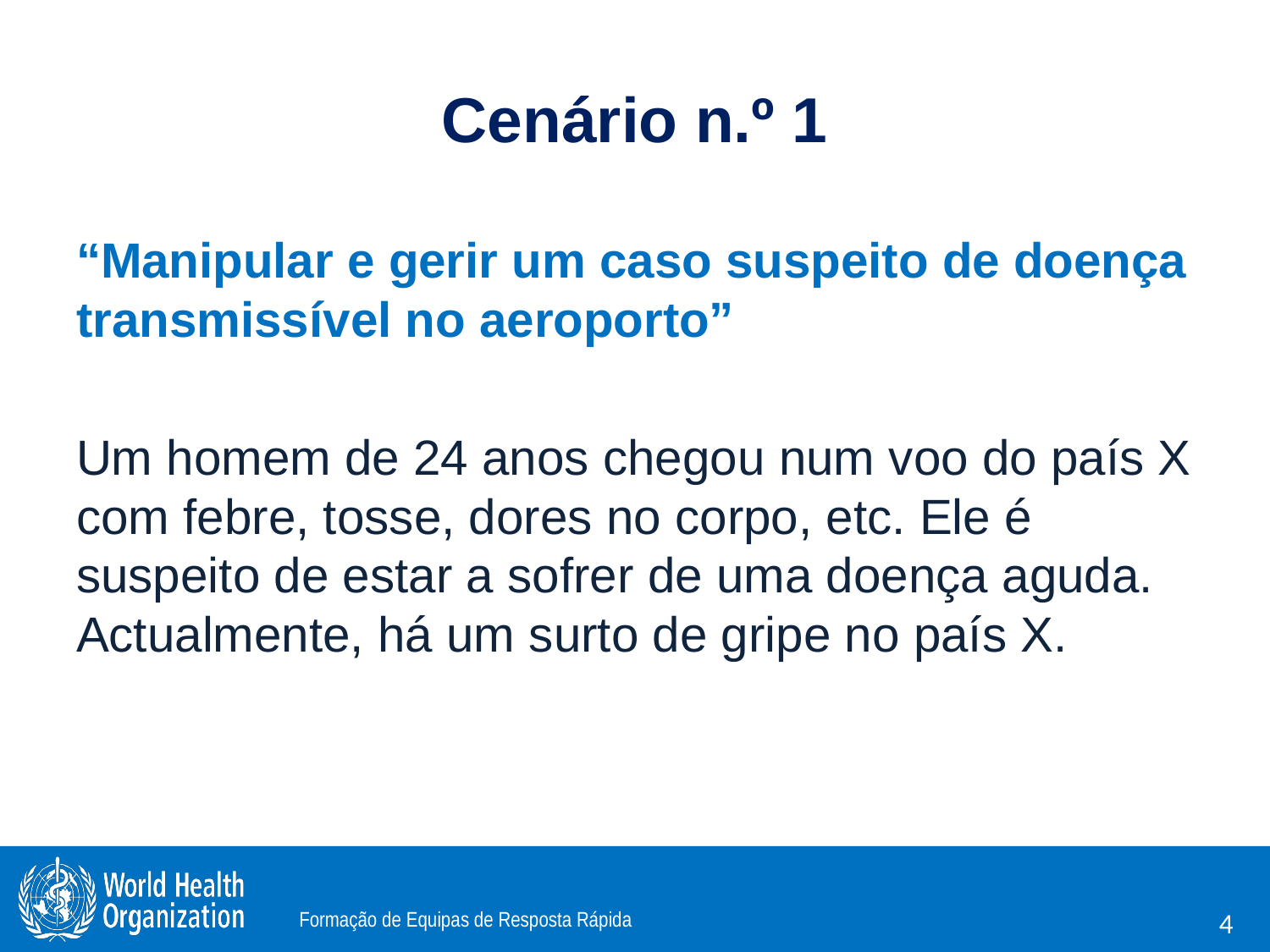

# Cenário n.º 1
“Manipular e gerir um caso suspeito de doença transmissível no aeroporto”

Um homem de 24 anos chegou num voo do país X com febre, tosse, dores no corpo, etc. Ele é suspeito de estar a sofrer de uma doença aguda. Actualmente, há um surto de gripe no país X.